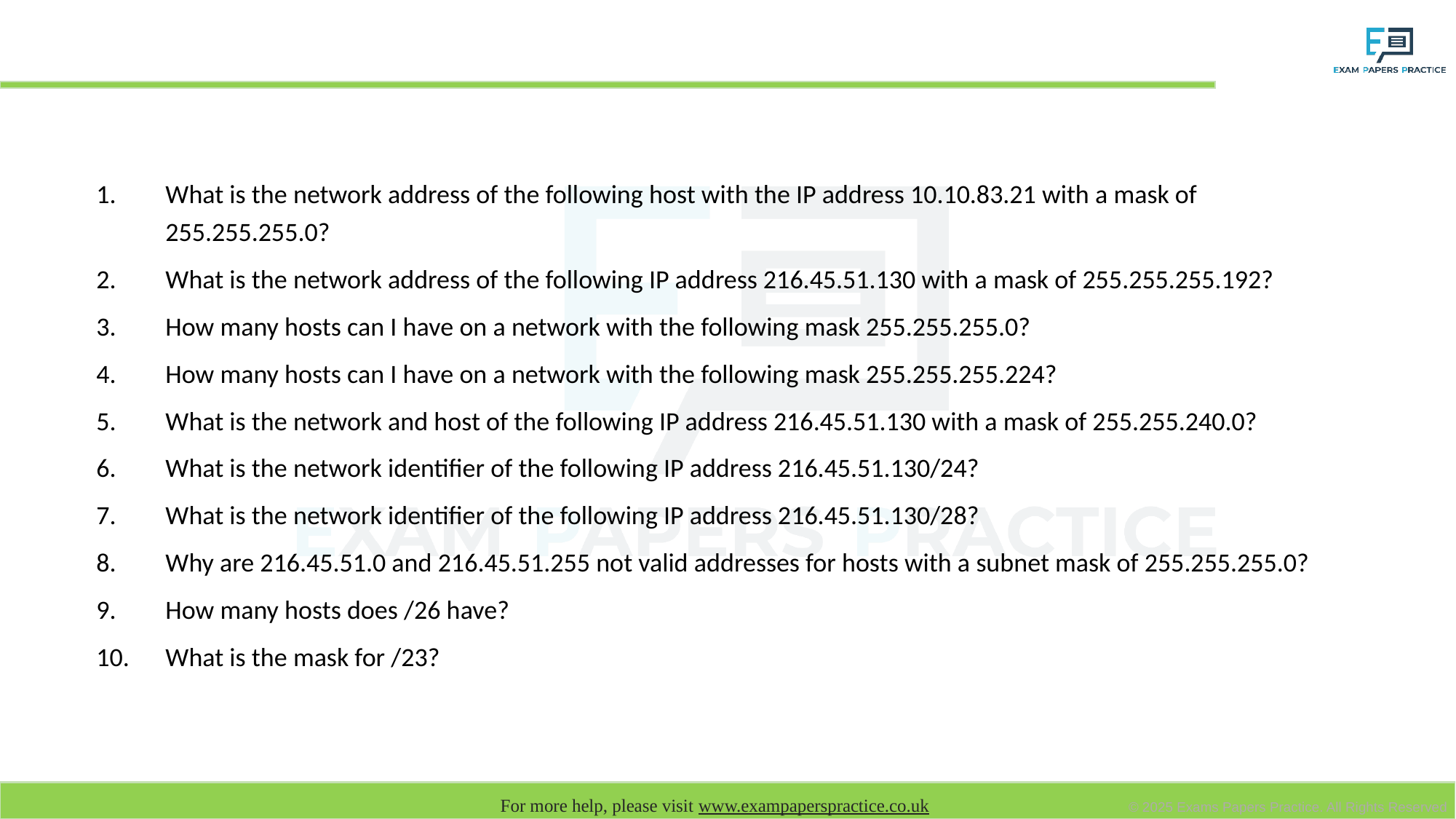

# Exercises: IP addresses
What is the network address of the following host with the IP address 10.10.83.21 with a mask of 255.255.255.0?
What is the network address of the following IP address 216.45.51.130 with a mask of 255.255.255.192?
How many hosts can I have on a network with the following mask 255.255.255.0?
How many hosts can I have on a network with the following mask 255.255.255.224?
What is the network and host of the following IP address 216.45.51.130 with a mask of 255.255.240.0?
What is the network identifier of the following IP address 216.45.51.130/24?
What is the network identifier of the following IP address 216.45.51.130/28?
Why are 216.45.51.0 and 216.45.51.255 not valid addresses for hosts with a subnet mask of 255.255.255.0?
How many hosts does /26 have?
What is the mask for /23?